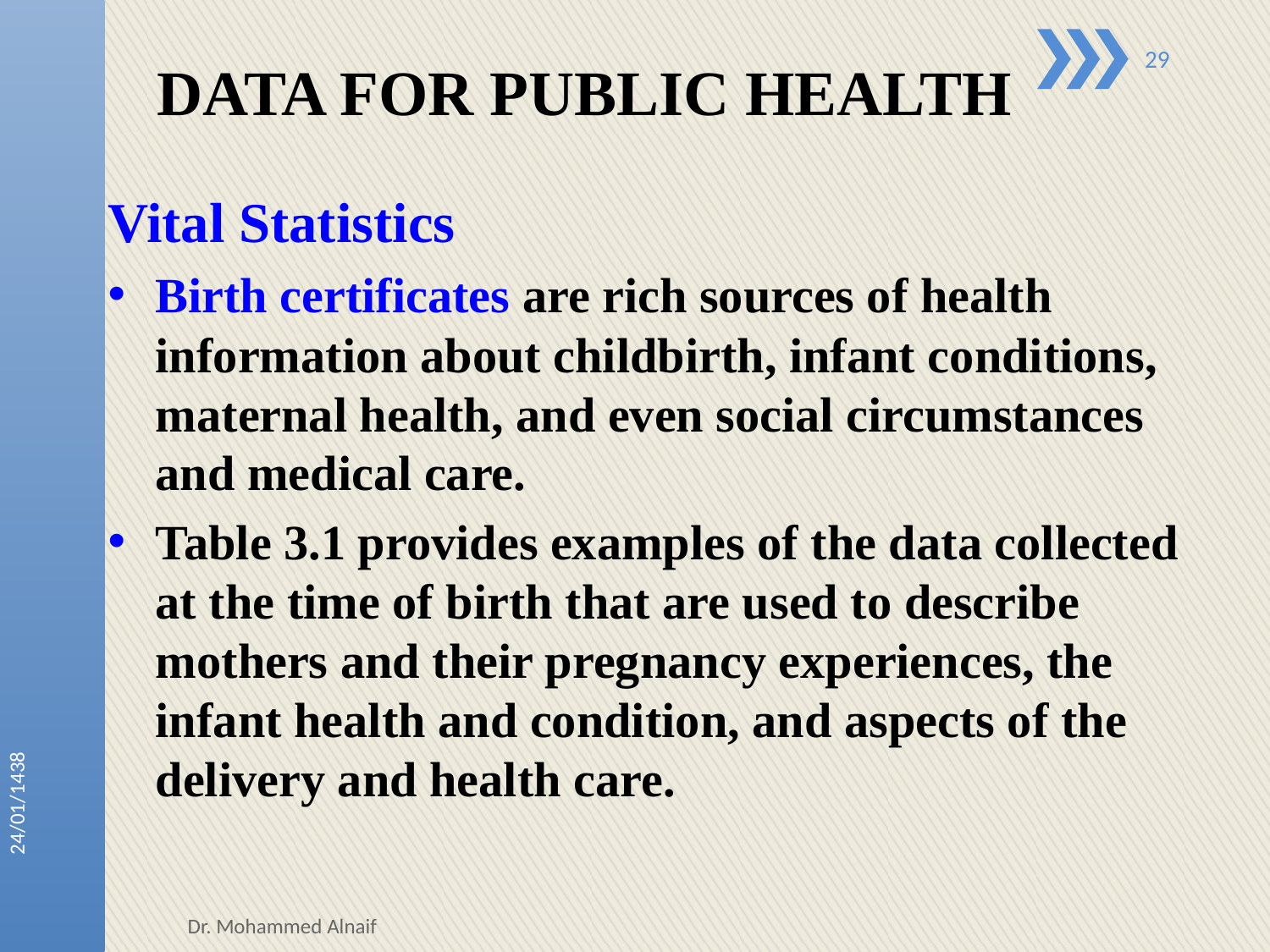

# DATA FOR PUBLIC HEALTH
29
Vital Statistics
Birth certificates are rich sources of health information about childbirth, infant conditions, maternal health, and even social circumstances and medical care.
Table 3.1 provides examples of the data collected at the time of birth that are used to describe mothers and their pregnancy experiences, the infant health and condition, and aspects of the delivery and health care.
24/01/1438
Dr. Mohammed Alnaif